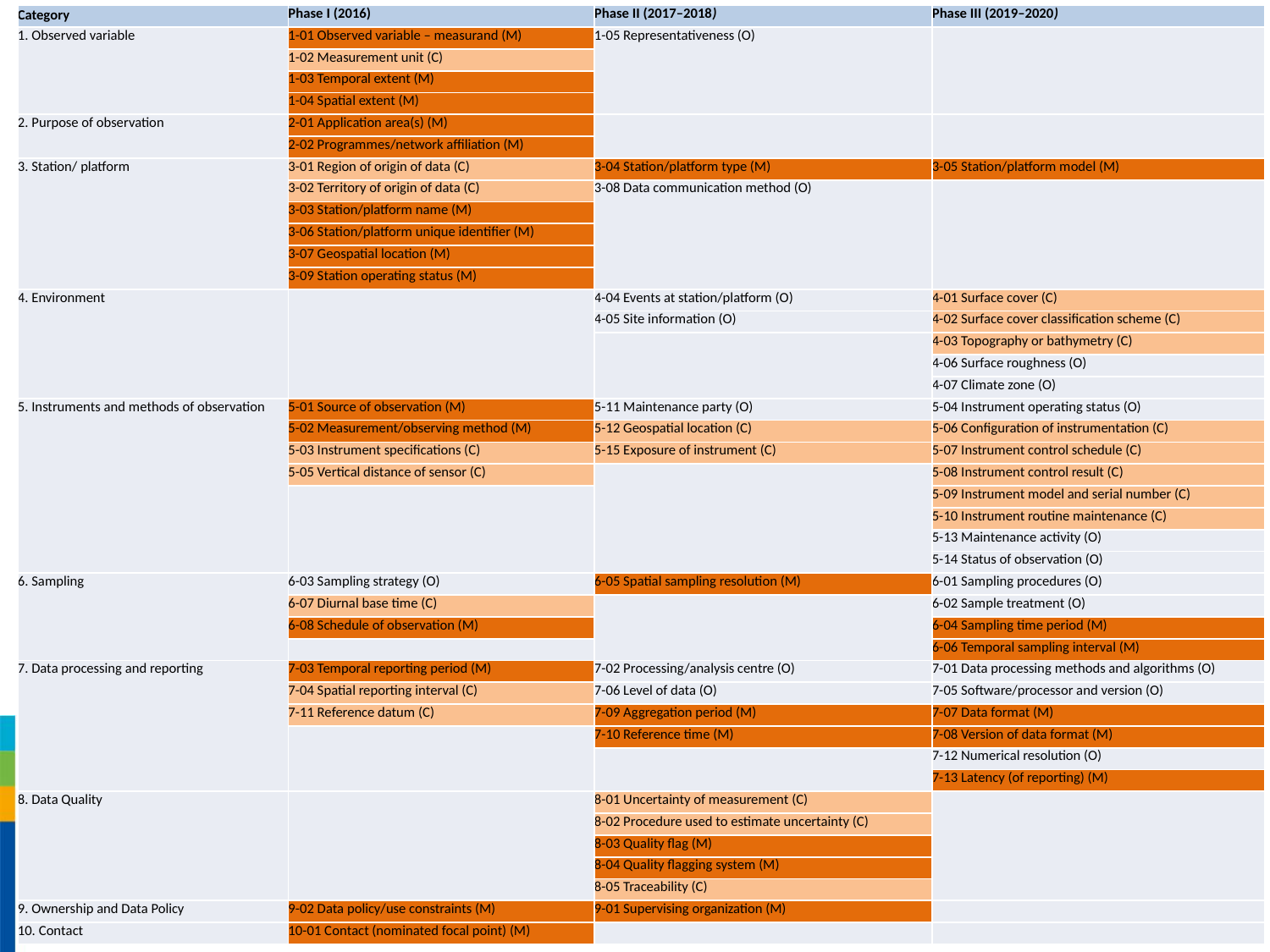

| Category | Phase I (2016) | Phase II (2017–2018) | Phase III (2019–2020) |
| --- | --- | --- | --- |
| 1. Observed variable | 1-01 Observed variable – measurand (M) | 1-05 Representativeness (O) |  |
|  | 1-02 Measurement unit (C) |  |  |
|  | 1-03 Temporal extent (M) |  |  |
|  | 1-04 Spatial extent (M) |  |  |
| 2. Purpose of observation | 2-01 Application area(s) (M) |  |  |
|  | 2-02 Programmes/network affiliation (M) |  |  |
| 3. Station/ platform | 3-01 Region of origin of data (C) | 3-04 Station/platform type (M) | 3-05 Station/platform model (M) |
|  | 3-02 Territory of origin of data (C) | 3-08 Data communication method (O) |  |
|  | 3-03 Station/platform name (M) |  |  |
|  | 3-06 Station/platform unique identifier (M) |  |  |
|  | 3-07 Geospatial location (M) |  |  |
|  | 3-09 Station operating status (M) |  |  |
| 4. Environment |  | 4-04 Events at station/platform (O) | 4-01 Surface cover (C) |
|  |  | 4-05 Site information (O) | 4-02 Surface cover classification scheme (C) |
|  |  |  | 4-03 Topography or bathymetry (C) |
|  |  |  | 4-06 Surface roughness (O) |
|  |  |  | 4-07 Climate zone (O) |
| 5. Instruments and methods of observation | 5-01 Source of observation (M) | 5-11 Maintenance party (O) | 5-04 Instrument operating status (O) |
|  | 5-02 Measurement/observing method (M) | 5-12 Geospatial location (C) | 5-06 Configuration of instrumentation (C) |
|  | 5-03 Instrument specifications (C) | 5-15 Exposure of instrument (C) | 5-07 Instrument control schedule (C) |
|  | 5-05 Vertical distance of sensor (C) |  | 5-08 Instrument control result (C) |
|  |  |  | 5-09 Instrument model and serial number (C) |
|  |  |  | 5-10 Instrument routine maintenance (C) |
|  |  |  | 5-13 Maintenance activity (O) |
|  |  |  | 5-14 Status of observation (O) |
| 6. Sampling | 6-03 Sampling strategy (O) | 6-05 Spatial sampling resolution (M) | 6-01 Sampling procedures (O) |
|  | 6-07 Diurnal base time (C) |  | 6-02 Sample treatment (O) |
|  | 6-08 Schedule of observation (M) |  | 6-04 Sampling time period (M) |
|  |  |  | 6-06 Temporal sampling interval (M) |
| 7. Data processing and reporting | 7-03 Temporal reporting period (M) | 7-02 Processing/analysis centre (O) | 7-01 Data processing methods and algorithms (O) |
|  | 7-04 Spatial reporting interval (C) | 7-06 Level of data (O) | 7-05 Software/processor and version (O) |
|  | 7-11 Reference datum (C) | 7-09 Aggregation period (M) | 7-07 Data format (M) |
|  |  | 7-10 Reference time (M) | 7-08 Version of data format (M) |
|  |  |  | 7-12 Numerical resolution (O) |
|  |  |  | 7-13 Latency (of reporting) (M) |
| 8. Data Quality |  | 8-01 Uncertainty of measurement (C) |  |
|  |  | 8-02 Procedure used to estimate uncertainty (C) |  |
|  |  | 8-03 Quality flag (M) |  |
|  |  | 8-04 Quality flagging system (M) |  |
|  |  | 8-05 Traceability (C) |  |
| 9. Ownership and Data Policy | 9-02 Data policy/use constraints (M) | 9-01 Supervising organization (M) |  |
| 10. Contact | 10-01 Contact (nominated focal point) (M) |  |  |
#